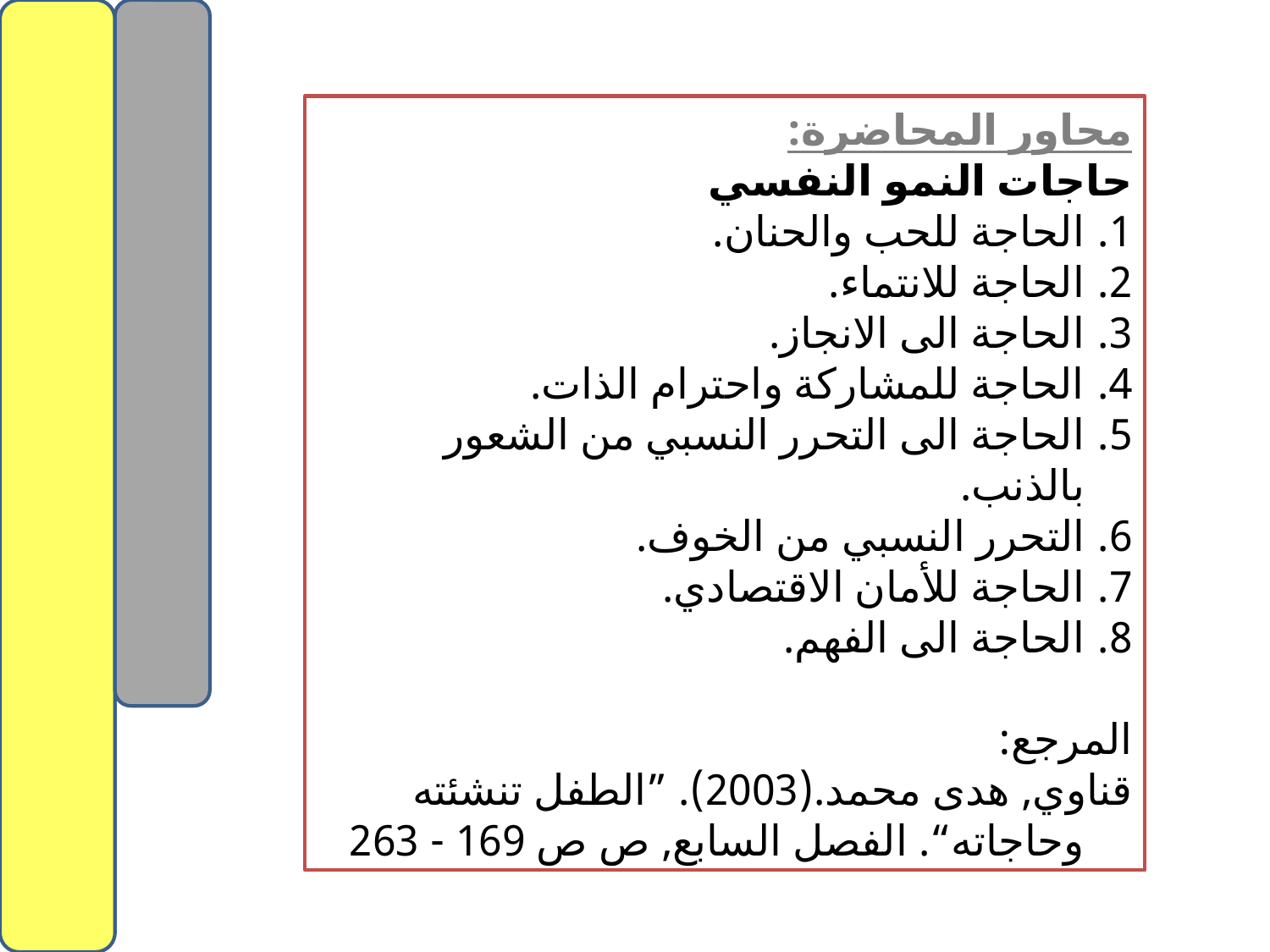

محاور المحاضرة:
حاجات النمو النفسي
الحاجة للحب والحنان.
الحاجة للانتماء.
الحاجة الى الانجاز.
الحاجة للمشاركة واحترام الذات.
الحاجة الى التحرر النسبي من الشعور بالذنب.
التحرر النسبي من الخوف.
الحاجة للأمان الاقتصادي.
الحاجة الى الفهم.

المرجع:
قناوي, هدى محمد.(2003). ”الطفل تنشئته وحاجاته“. الفصل السابع, ص ص 169 - 263